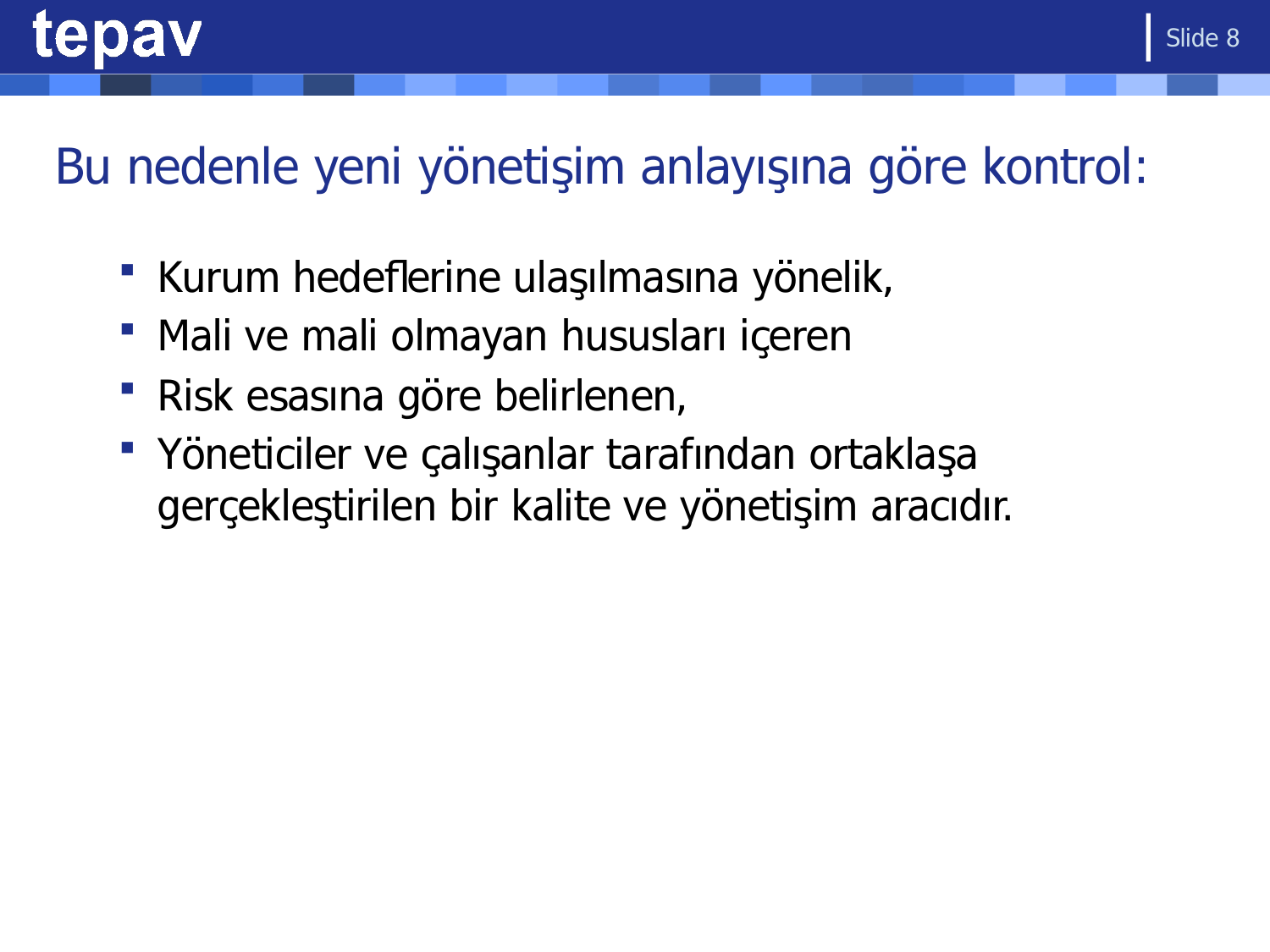

Slide 8
# Bu nedenle yeni yönetişim anlayışına göre kontrol:
Kurum hedeflerine ulaşılmasına yönelik,
Mali ve mali olmayan hususları içeren
Risk esasına göre belirlenen,
Yöneticiler ve çalışanlar tarafından ortaklaşa gerçekleştirilen bir kalite ve yönetişim aracıdır.